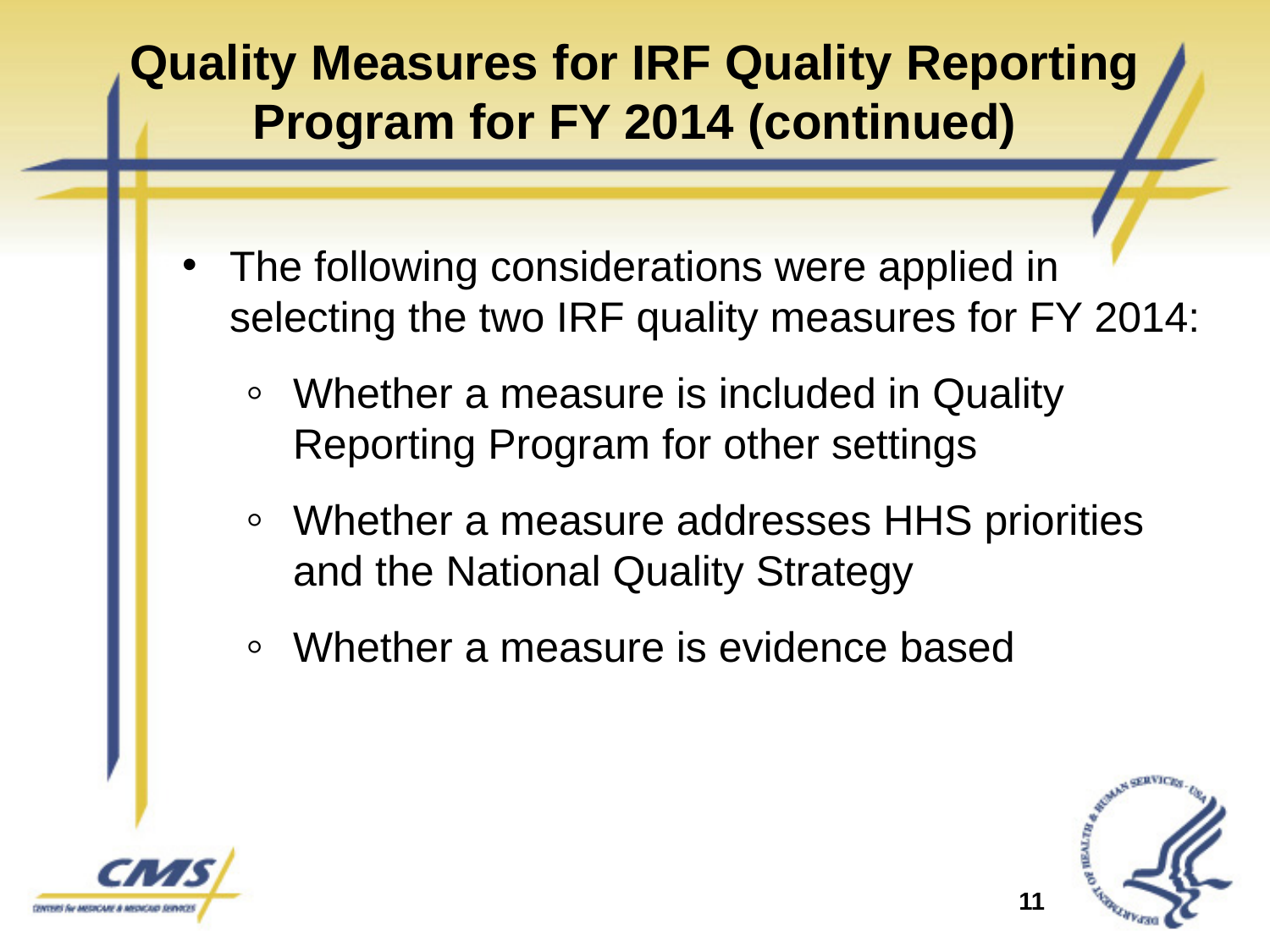

# Quality Measures for IRF Quality Reporting Program for FY 2014 (continued)
The following considerations were applied in selecting the two IRF quality measures for FY 2014:
Whether a measure is included in Quality Reporting Program for other settings
Whether a measure addresses HHS priorities and the National Quality Strategy
Whether a measure is evidence based